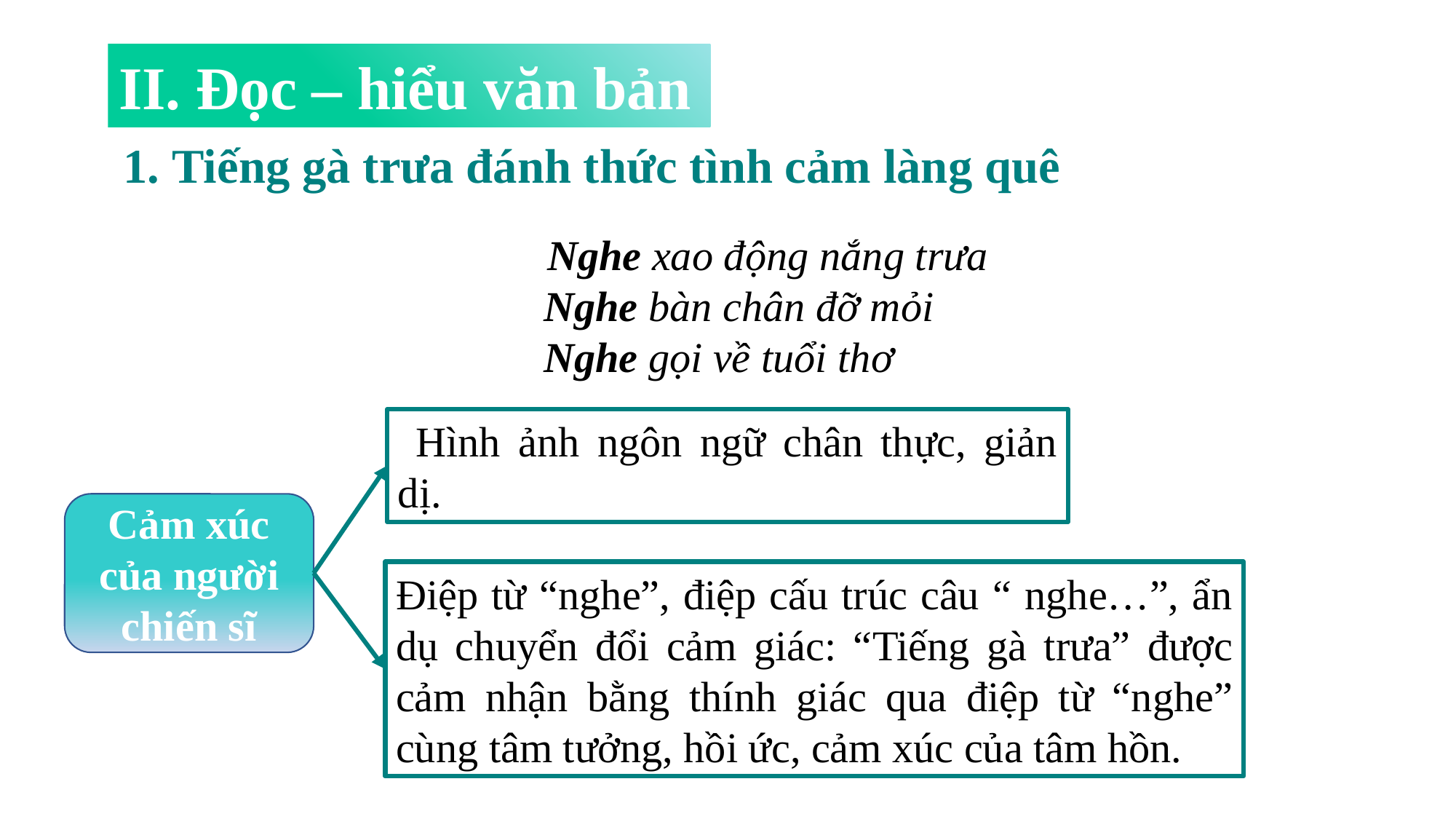

II. Đọc – hiểu văn bản
1. Tiếng gà trưa đánh thức tình cảm làng quê
	    Nghe xao động nắng trưa
              Nghe bàn chân đỡ mỏi
              Nghe gọi về tuổi thơ
 Hình ảnh ngôn ngữ chân thực, giản dị.
Cảm xúc của người chiến sĩ
Điệp từ “nghe”, điệp cấu trúc câu “ nghe…”, ẩn dụ chuyển đổi cảm giác: “Tiếng gà trưa” được cảm nhận bằng thính giác qua điệp từ “nghe” cùng tâm tưởng, hồi ức, cảm xúc của tâm hồn.